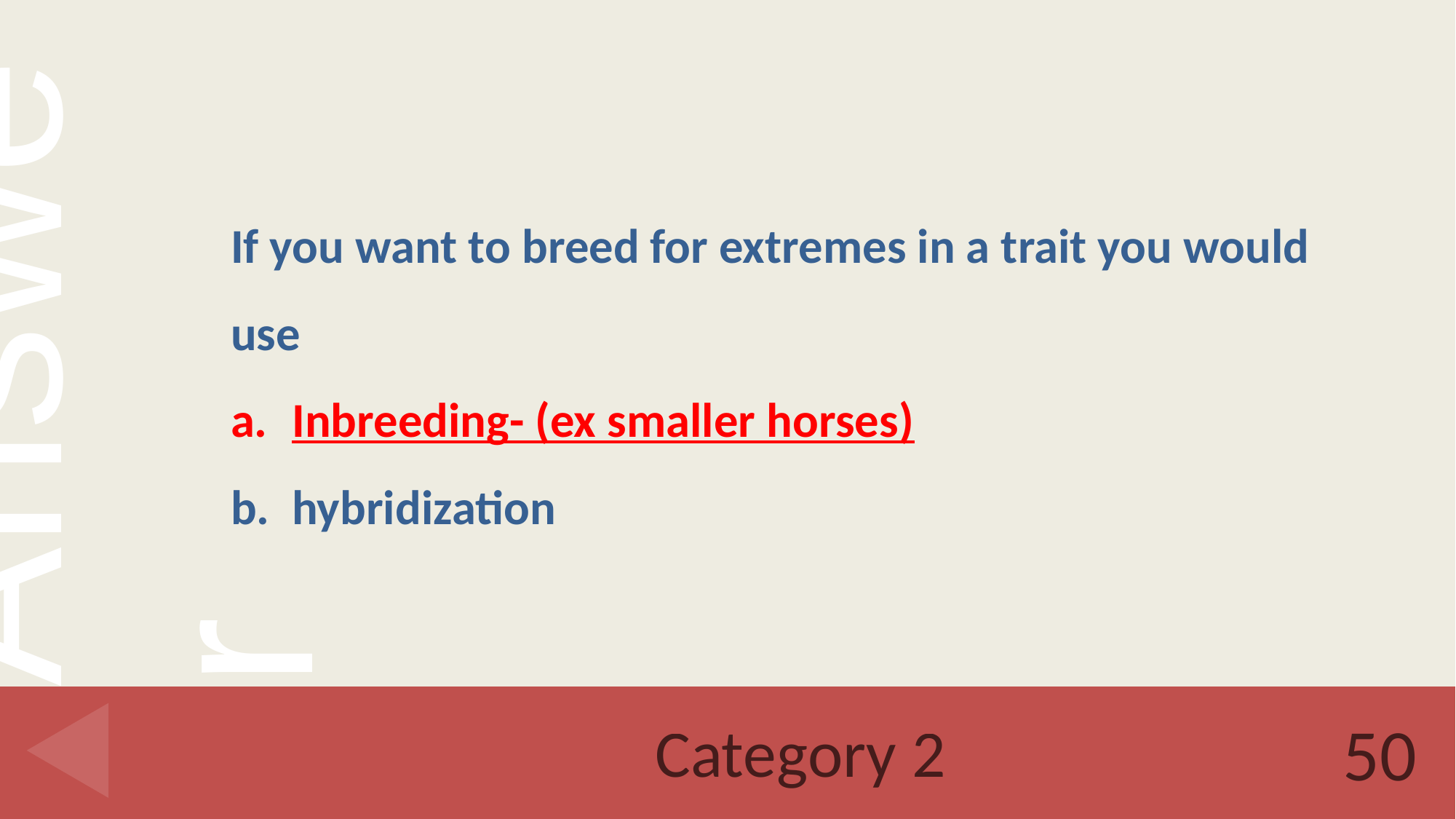

If you want to breed for extremes in a trait you would use
Inbreeding- (ex smaller horses)
hybridization
# Category 2
50